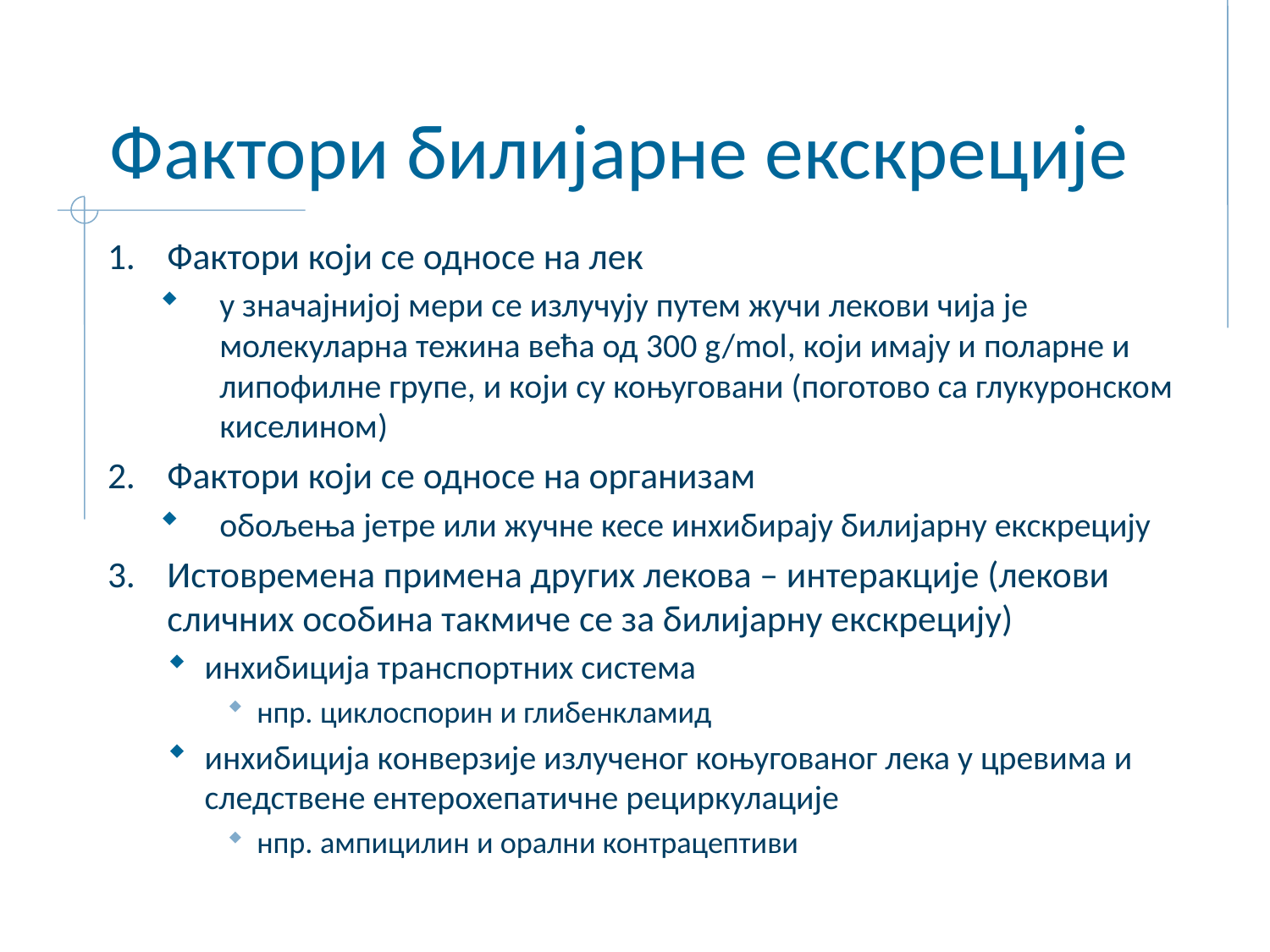

# Фактори билијарне екскреције
Фактори који се односе на лек
у значајнијој мери се излучују путем жучи лекови чија је молекуларна тежина већа од 300 g/mol, који имају и поларне и липофилне групе, и који су коњуговани (поготово са глукуронском киселином)
Фактори који се односе на организам
обољења јетре или жучне кесе инхибирају билијарну екскрецију
Истовремена примена других лекова – интеракције (лекови сличних особина такмиче се за билијарну екскрецију)
инхибиција транспортних система
нпр. циклоспорин и глибенкламид
инхибиција конверзије излученог коњугованог лека у цревима и следствене ентерохепатичне рециркулације
нпр. ампицилин и орални контрацептиви